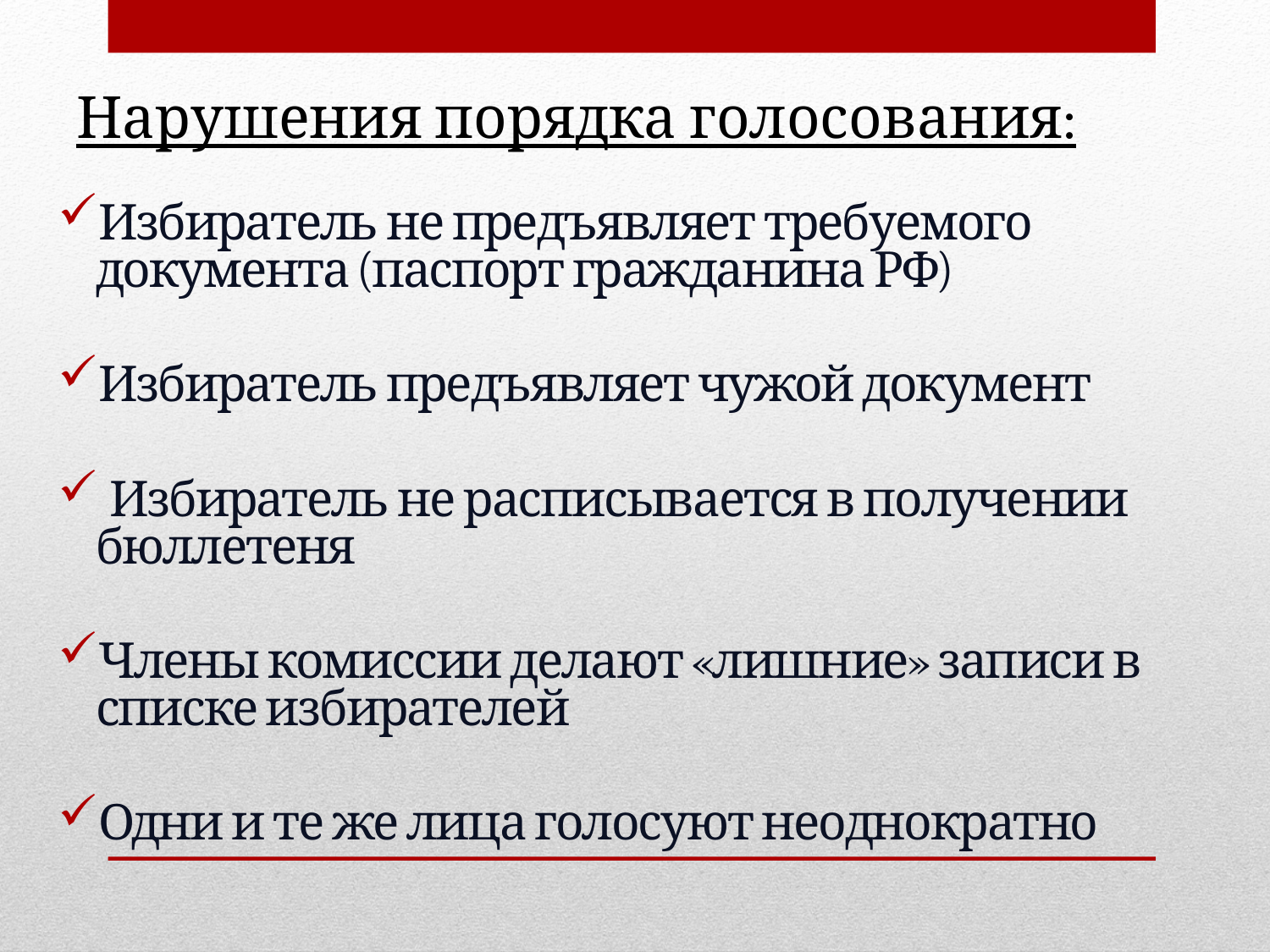

# Нарушения порядка голосования:
Избиратель не предъявляет требуемого документа (паспорт гражданина РФ)

Избиратель предъявляет чужой документ

 Избиратель не расписывается в получении бюллетеня

Члены комиссии делают «лишние» записи в списке избирателей

Одни и те же лица голосуют неоднократно